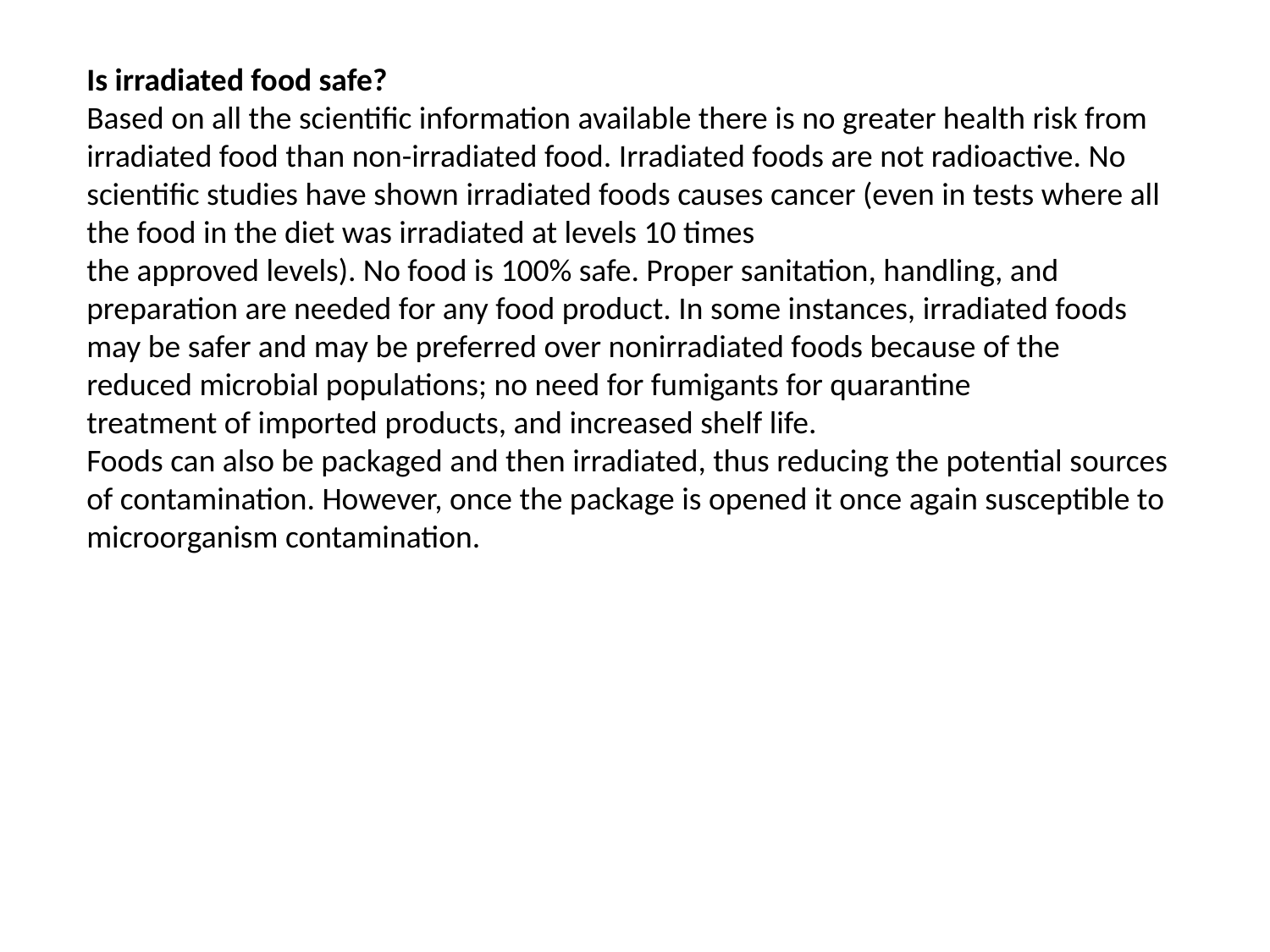

Is irradiated food safe?
Based on all the scientific information available there is no greater health risk from irradiated food than non-irradiated food. Irradiated foods are not radioactive. No scientific studies have shown irradiated foods causes cancer (even in tests where all the food in the diet was irradiated at levels 10 times
the approved levels). No food is 100% safe. Proper sanitation, handling, and preparation are needed for any food product. In some instances, irradiated foods may be safer and may be preferred over nonirradiated foods because of the reduced microbial populations; no need for fumigants for quarantine
treatment of imported products, and increased shelf life.
Foods can also be packaged and then irradiated, thus reducing the potential sources of contamination. However, once the package is opened it once again susceptible to microorganism contamination.